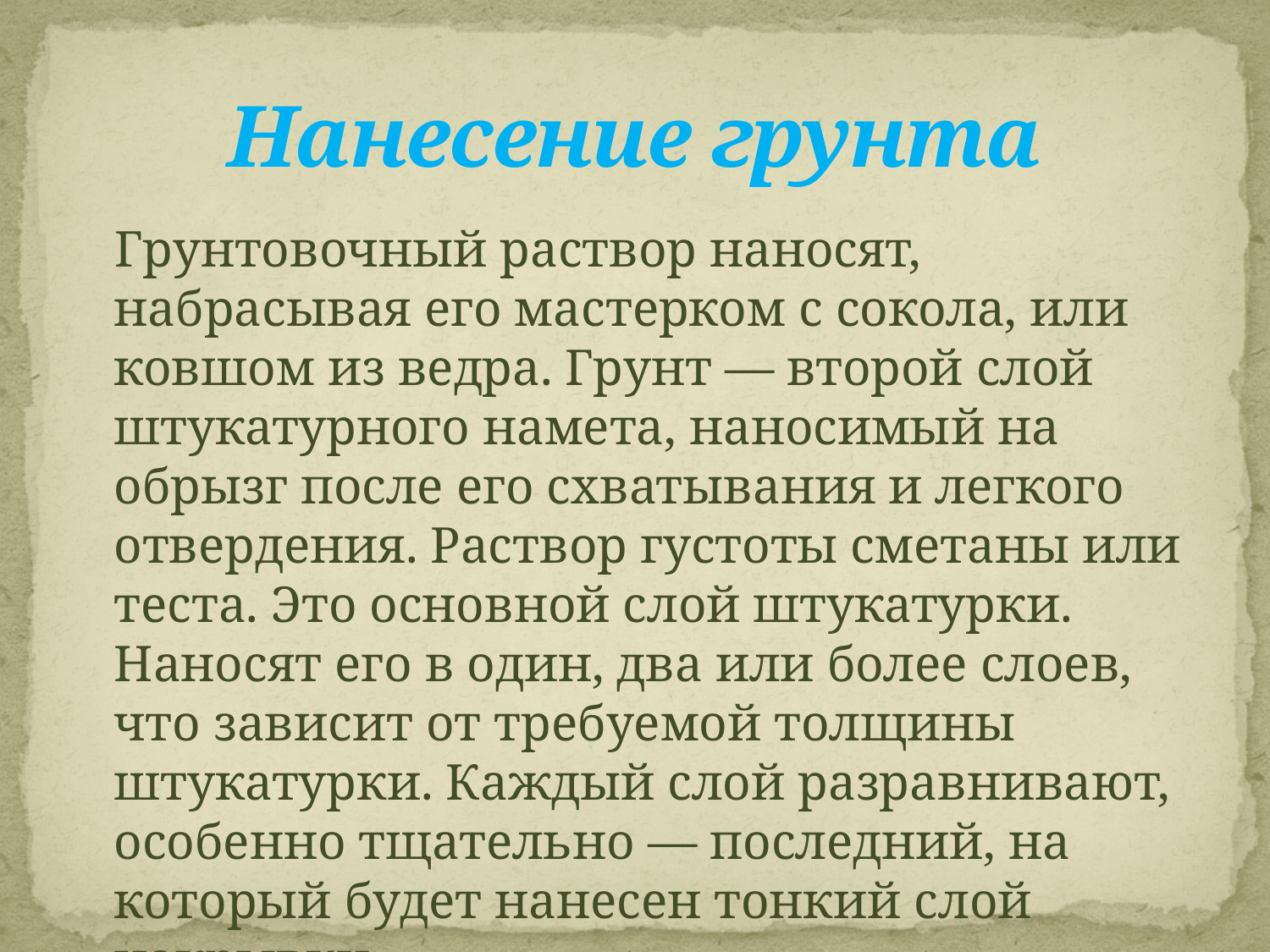

# Нанесение грунта
   Грунтовочный раствор наносят, набрасывая его мастерком с сокола, или ковшом из ведра. Грунт — второй слой штукатурного намета, наносимый на обрызг после его схватывания и легкого отвердения. Раствор густоты сметаны или теста. Это основной слой штукатурки. Наносят его в один, два или более слоев, что зависит от требуемой толщины штукатурки. Каждый слой разравнивают, особенно тщательно — последний, на который будет нанесен тонкий слой накрывки.